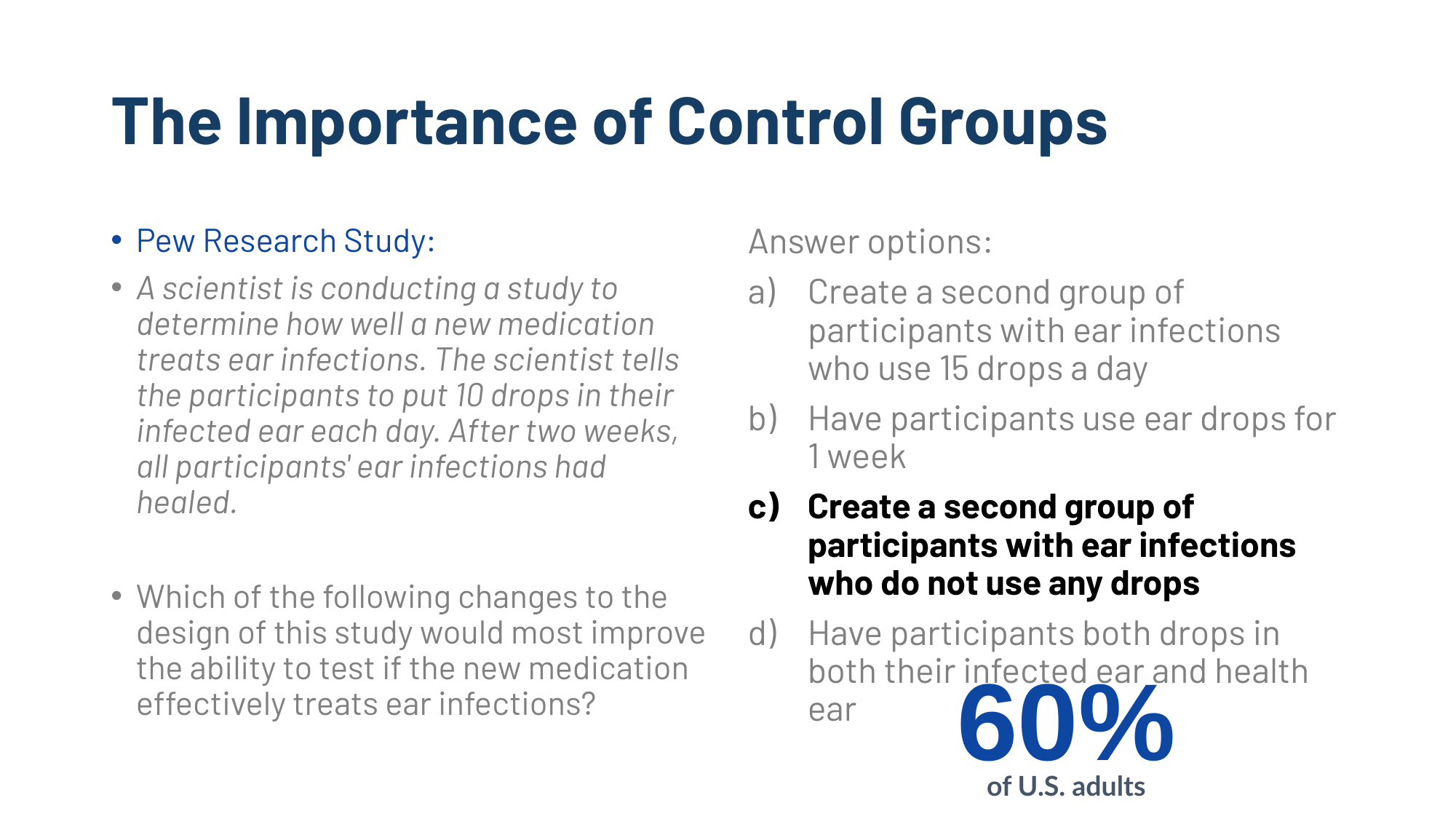

# The Importance of Control Groups
Pew Research Study:
A scientist is conducting a study to determine how well a new medication treats ear infections. The scientist tells the participants to put 10 drops in their infected ear each day. After two weeks, all participants' ear infections had healed.

Which of the following changes to the design of this study would most improve the ability to test if the new medication effectively treats ear infections?

Answer options:
Create a second group of participants with ear infections who use 15 drops a day
Have participants use ear drops for 1 week
Create a second group of participants with ear infections who do not use any drops
Have participants both drops in both their infected ear and health ear
60%
of U.S. adults